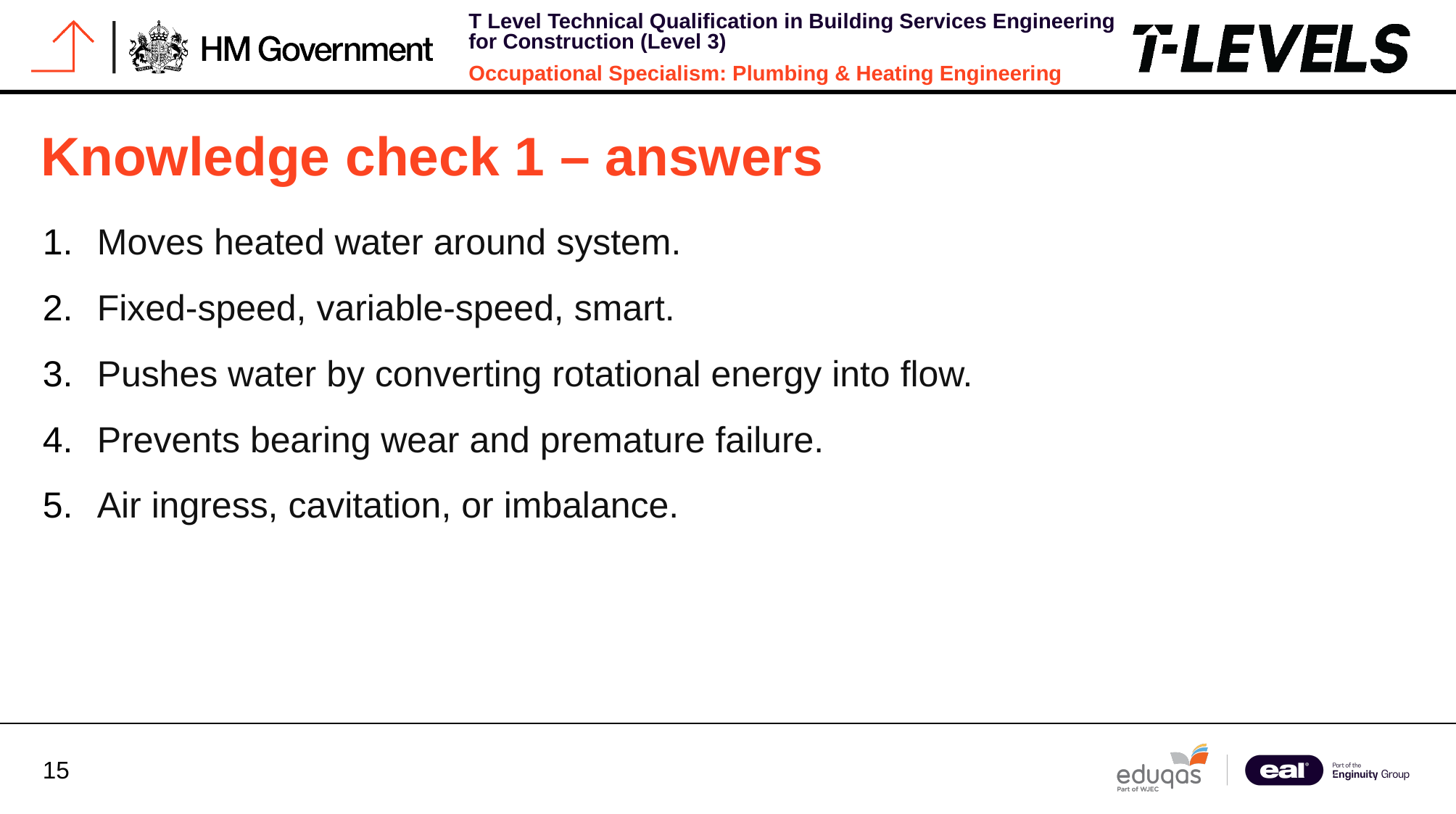

# Knowledge check 1 – answers
Moves heated water around system.
Fixed-speed, variable-speed, smart.
Pushes water by converting rotational energy into flow.
Prevents bearing wear and premature failure.
Air ingress, cavitation, or imbalance.